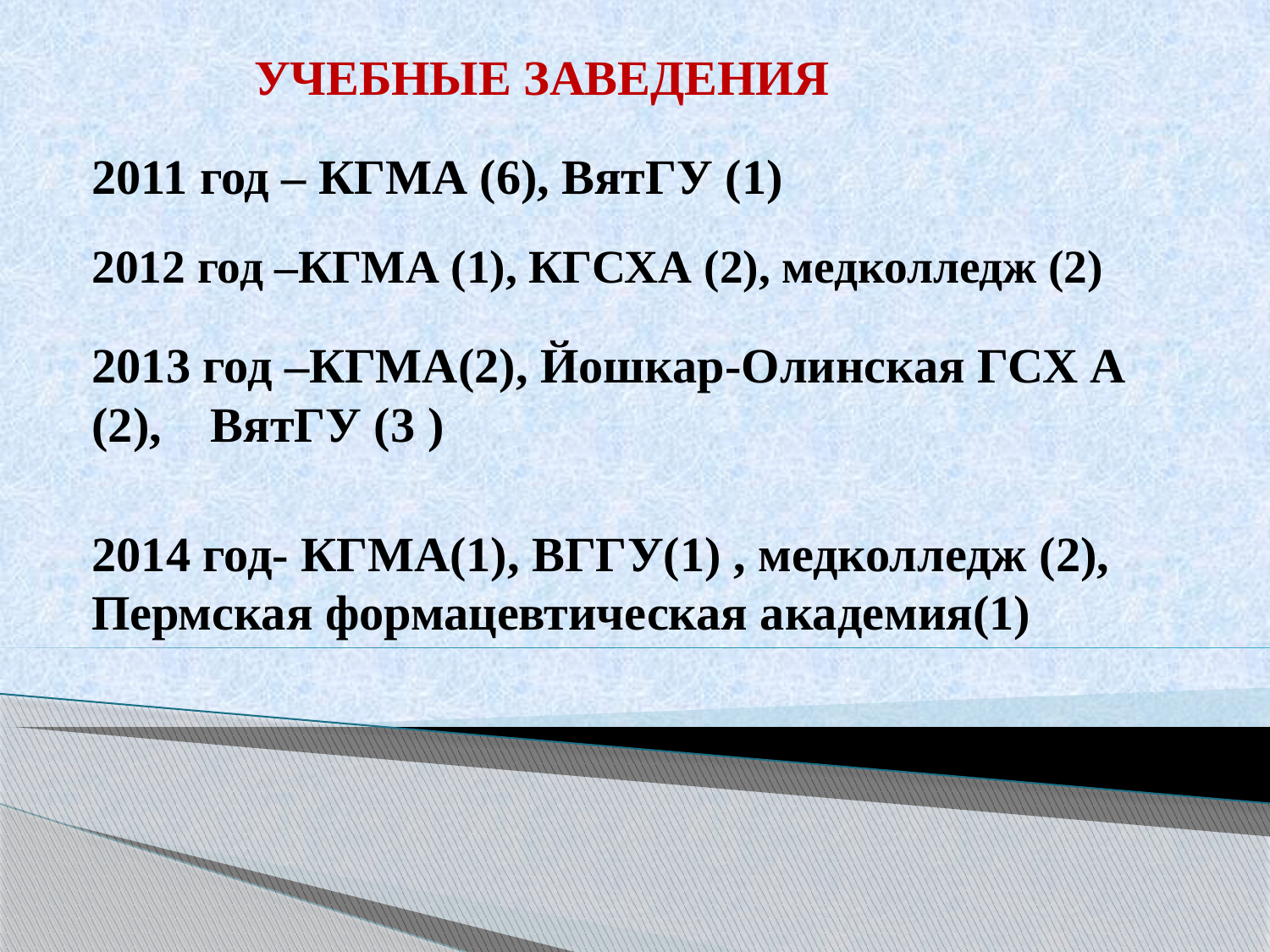

УЧЕБНЫЕ ЗАВЕДЕНИЯ
2011 год – КГМА (6), ВятГУ (1)
# 2012 год –КГМА (1), КГСХА (2), медколледж (2)
2013 год –КГМА(2), Йошкар-Олинская ГСХ А (2),    ВятГУ (3 )
2014 год- КГМА(1), ВГГУ(1) , медколледж (2), Пермская формацевтическая академия(1)